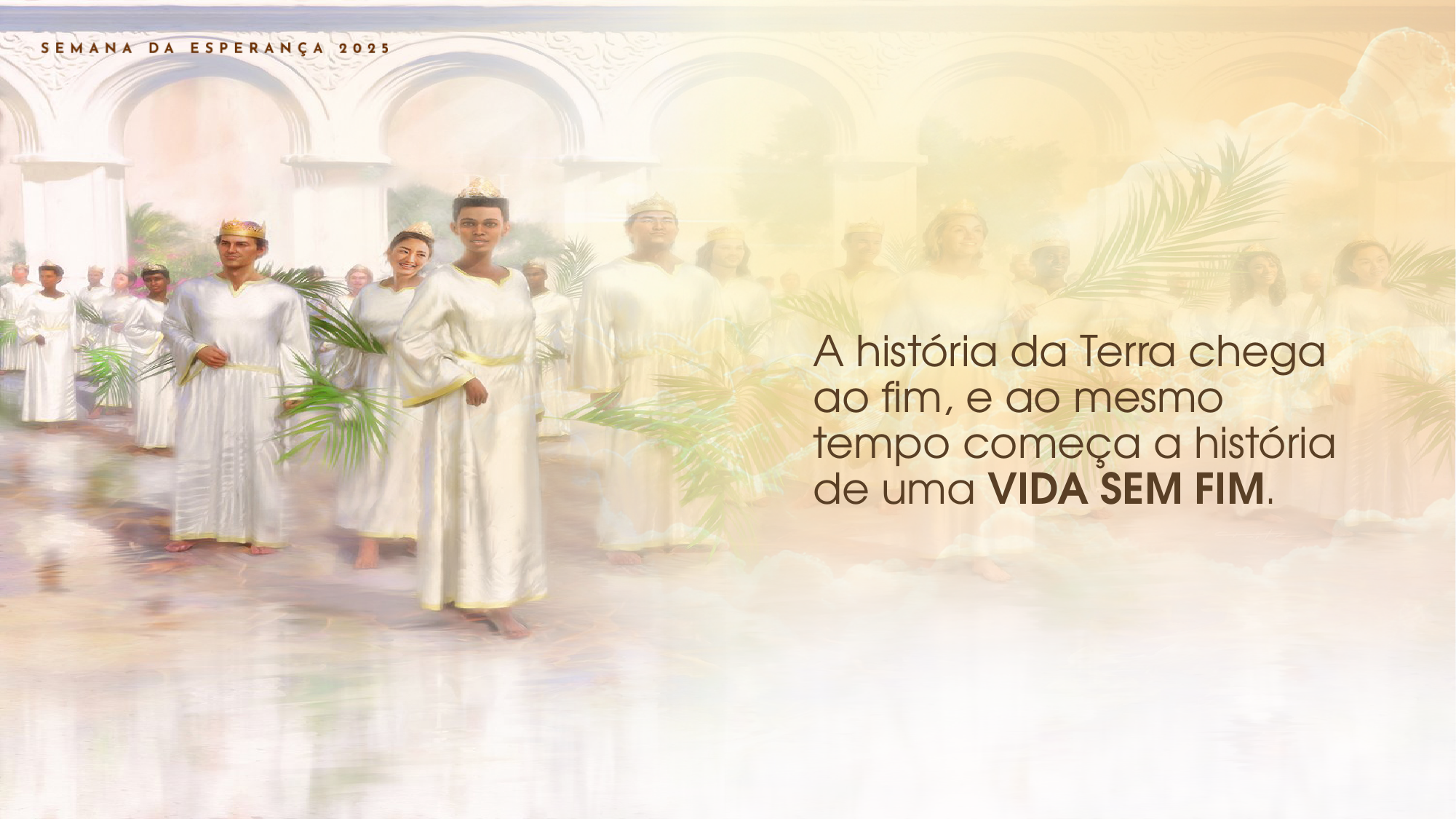

A história da Terra chega ao fim, e ao mesmo tempo começa a história de uma VIDA SEM FIM.